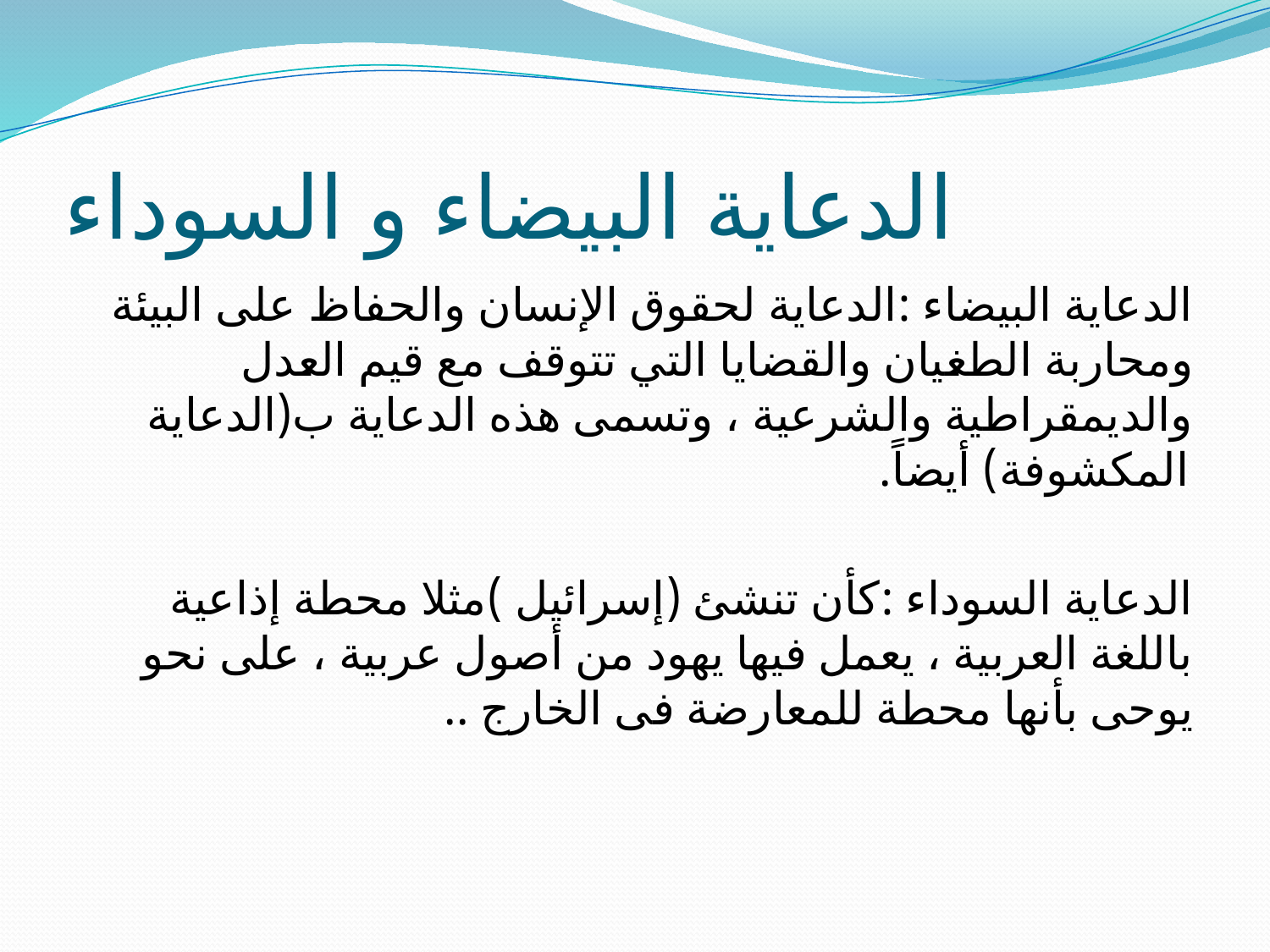

# الدعاية البيضاء و السوداء
الدعاية البيضاء :الدعاية لحقوق الإنسان والحفاظ على البيئة ومحاربة الطغيان والقضايا التي تتوقف مع قيم العدل والديمقراطية والشرعية ، وتسمى هذه الدعاية ب(الدعاية المكشوفة) أيضاً.

الدعاية السوداء :كأن تنشئ (إسرائيل )مثلا محطة إذاعية باللغة العربية ، يعمل فيها يهود من أصول عربية ، على نحو يوحى بأنها محطة للمعارضة فى الخارج ..